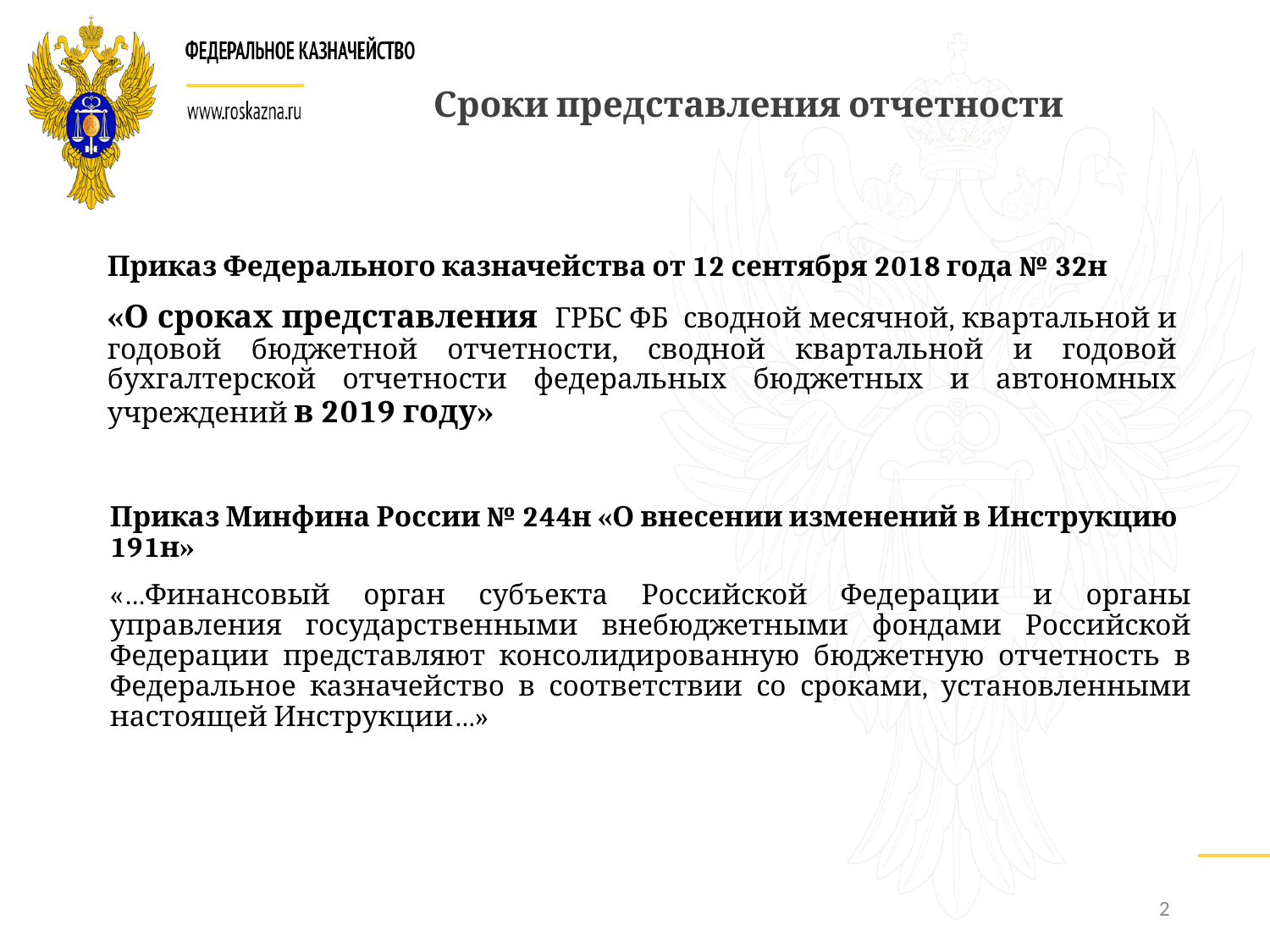

Сроки представления отчетности
Приказ Федерального казначейства от 12 сентября 2018 года № 32н
«О сроках представления  ГРБС ФБ  сводной месячной, квартальной и годовой бюджетной отчетности, сводной квартальной и годовой бухгалтерской отчетности федеральных бюджетных и автономных учреждений в 2019 году»
Приказ Минфина России № 244н «О внесении изменений в Инструкцию 191н»
«…Финансовый орган субъекта Российской Федерации и органы управления государственными внебюджетными фондами Российской Федерации представляют консолидированную бюджетную отчетность в Федеральное казначейство в соответствии со сроками, установленными настоящей Инструкции…»
2